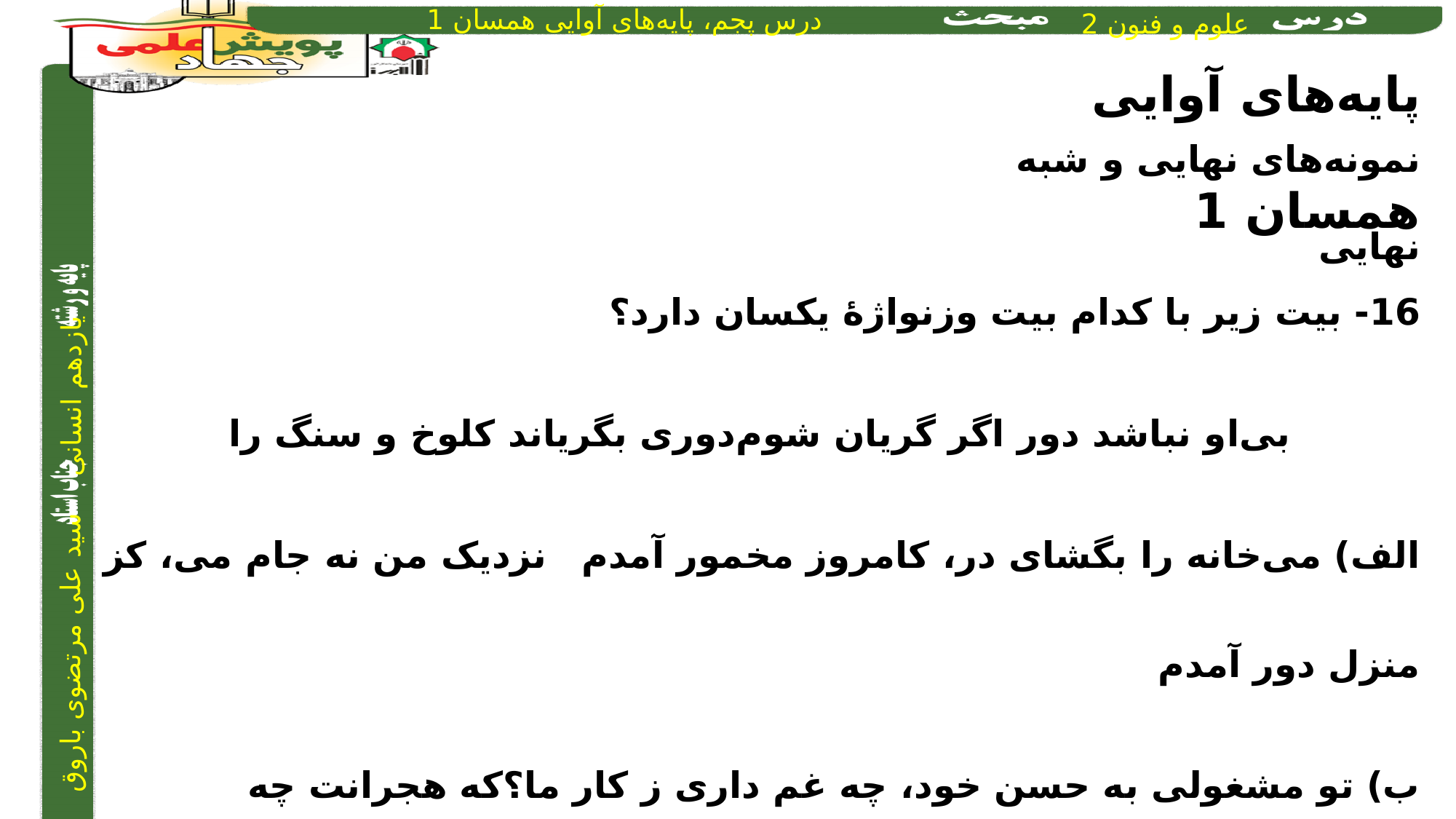

پایه‌های آوایی همسان 1
نمونه‌های نهایی و شبه نهایی
16- بیت زیر با کدام بیت وزن­واژۀ یکسان دارد؟
بی‌او نباشد دور اگر گریان شوم	دوری بگریاند کلوخ و سنگ را
الف) می‌خانه را بگشای در، کامروز مخمور آمدم		نزدیک من نه جام می، کز منزل دور آمدم
ب) تو مشغولی به حسن خود، چه غم داری ز کار ما؟	که هجرانت چه می‌سازد همی با روزگار ما؟